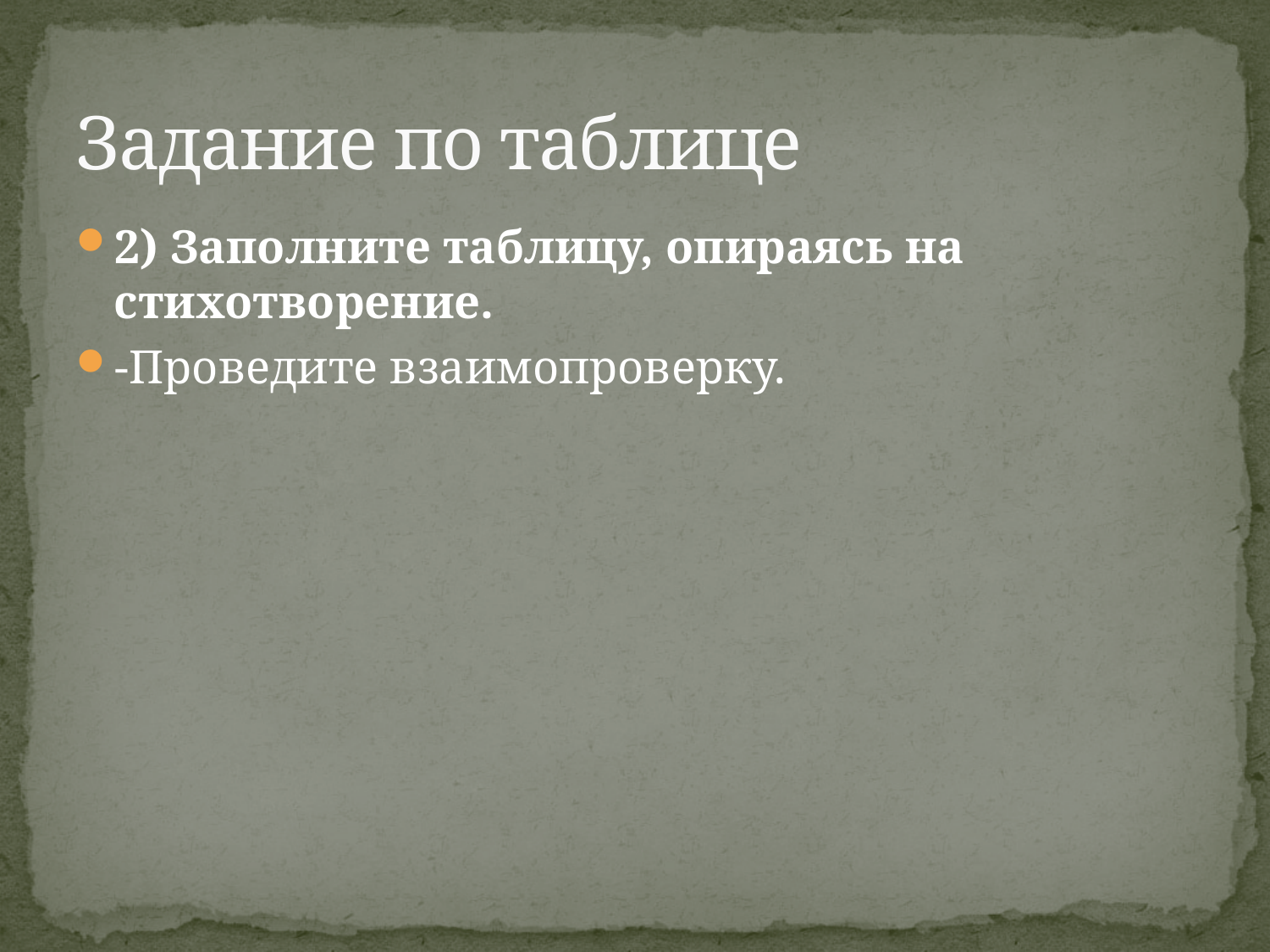

# Задание по таблице
2) Заполните таблицу, опираясь на стихотворение.
-Проведите взаимопроверку.